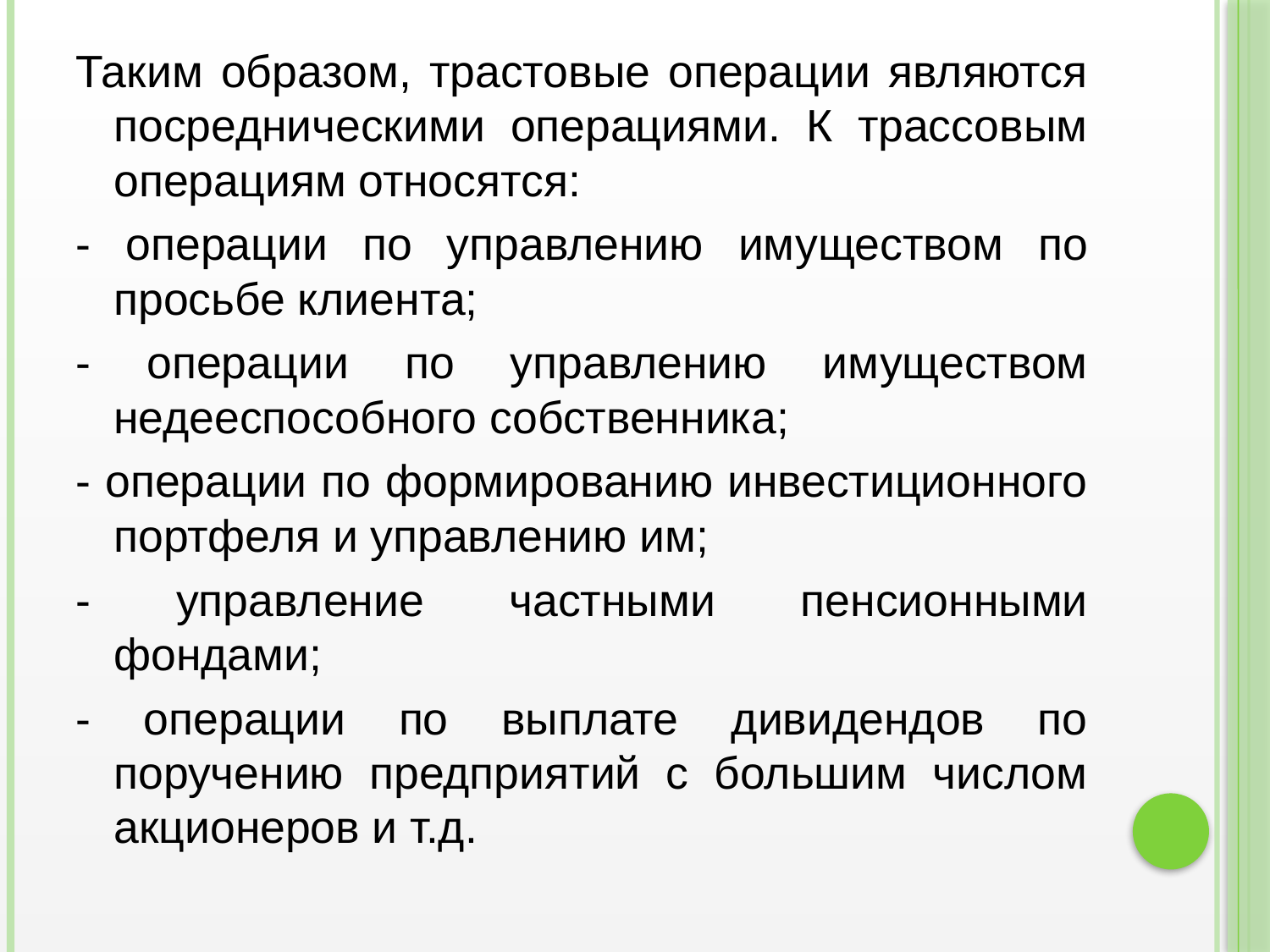

Таким образом, трастовые операции являются посредническими операциями. К трассовым операциям относятся:
- операции по управлению имуществом по просьбе клиента;
- операции по управлению имуществом недееспособного собственника;
- операции по формированию инвестиционного портфеля и управлению им;
- управление частными пенсионными фондами;
- операции по выплате дивидендов по поручению предприятий с большим числом акционеров и т.д.